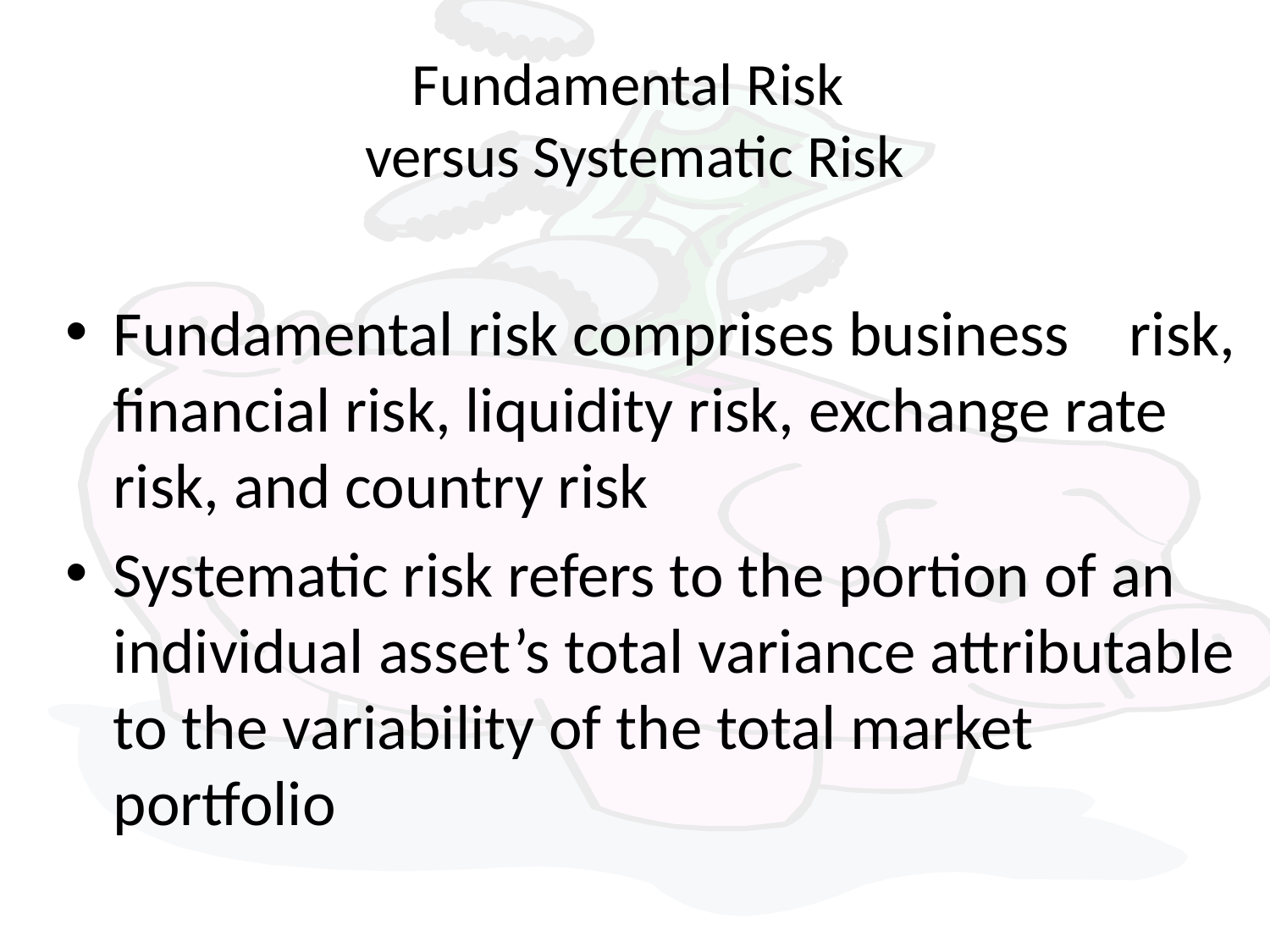

# Fundamental Risk versus Systematic Risk
Fundamental risk comprises business 	risk, financial risk, liquidity risk, exchange rate risk, and country risk
Systematic risk refers to the portion of an individual asset’s total variance attributable to the variability of the total market portfolio